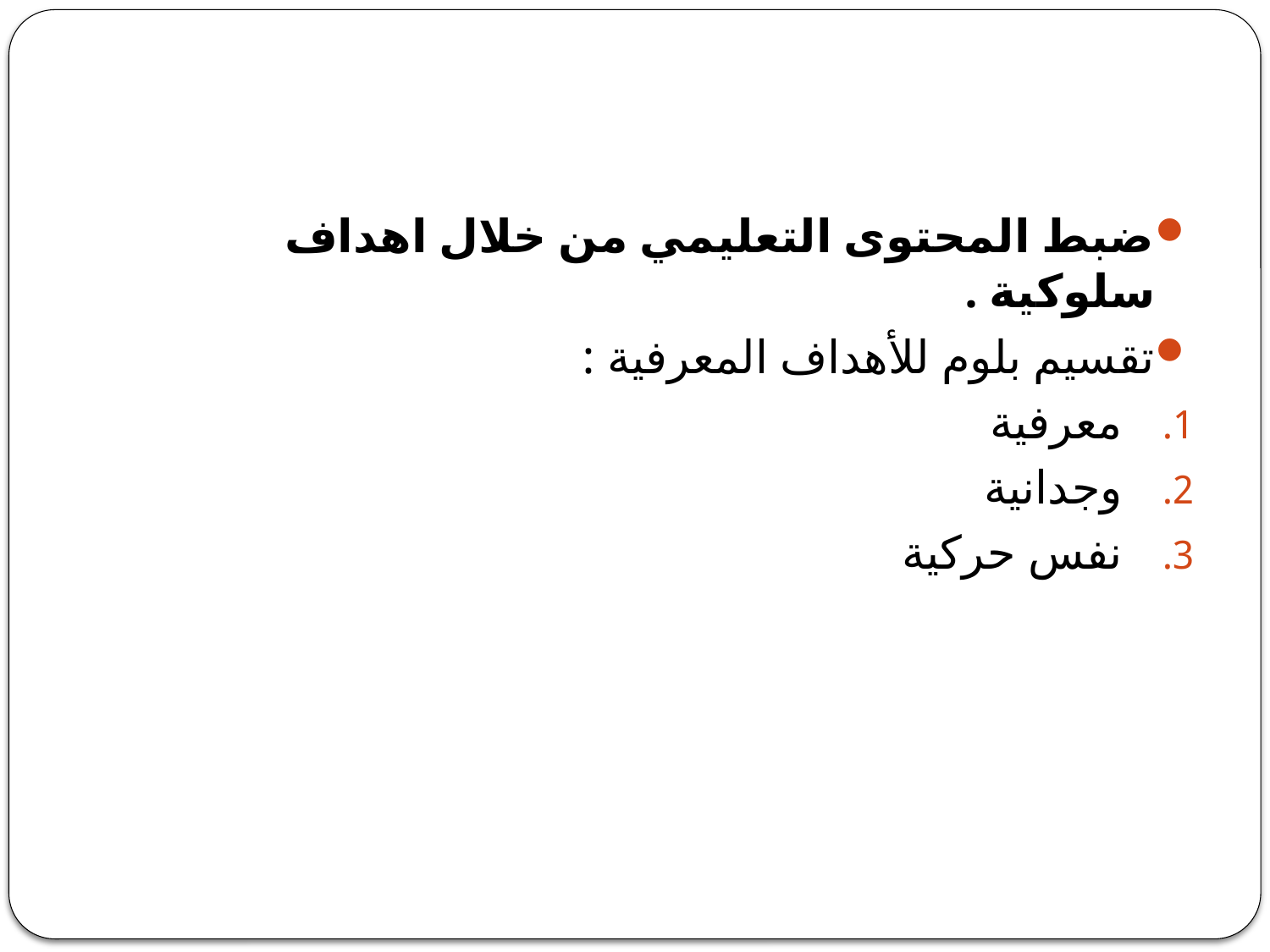

#
ضبط المحتوى التعليمي من خلال اهداف سلوكية .
تقسيم بلوم للأهداف المعرفية :
معرفية
وجدانية
نفس حركية